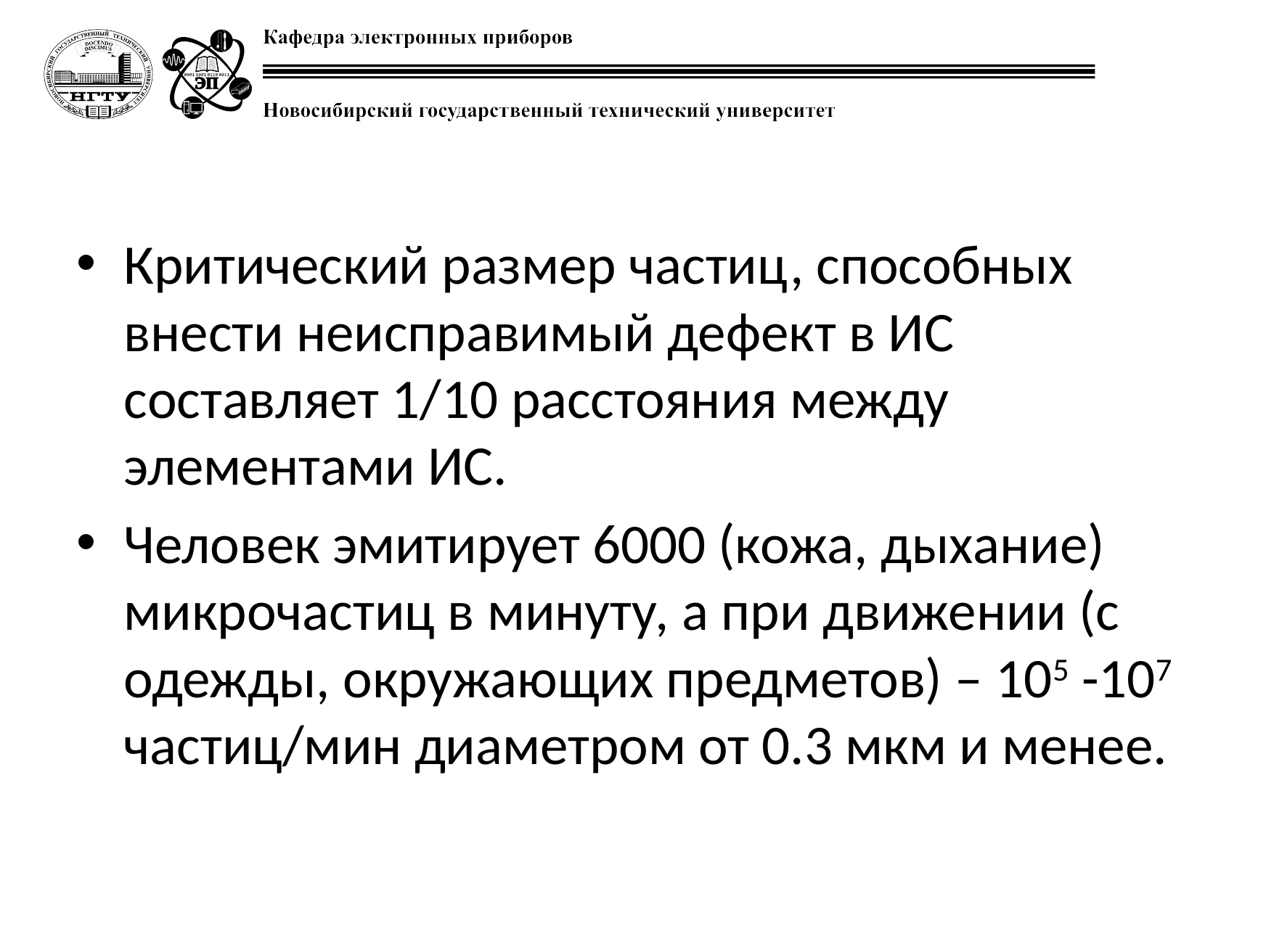

Критический размер частиц, способных внести неисправимый дефект в ИС составляет 1/10 расстояния между элементами ИС.
Человек эмитирует 6000 (кожа, дыхание) микрочастиц в минуту, а при движении (с одежды, окружающих предметов) – 105 -107 частиц/мин диаметром от 0.3 мкм и менее.